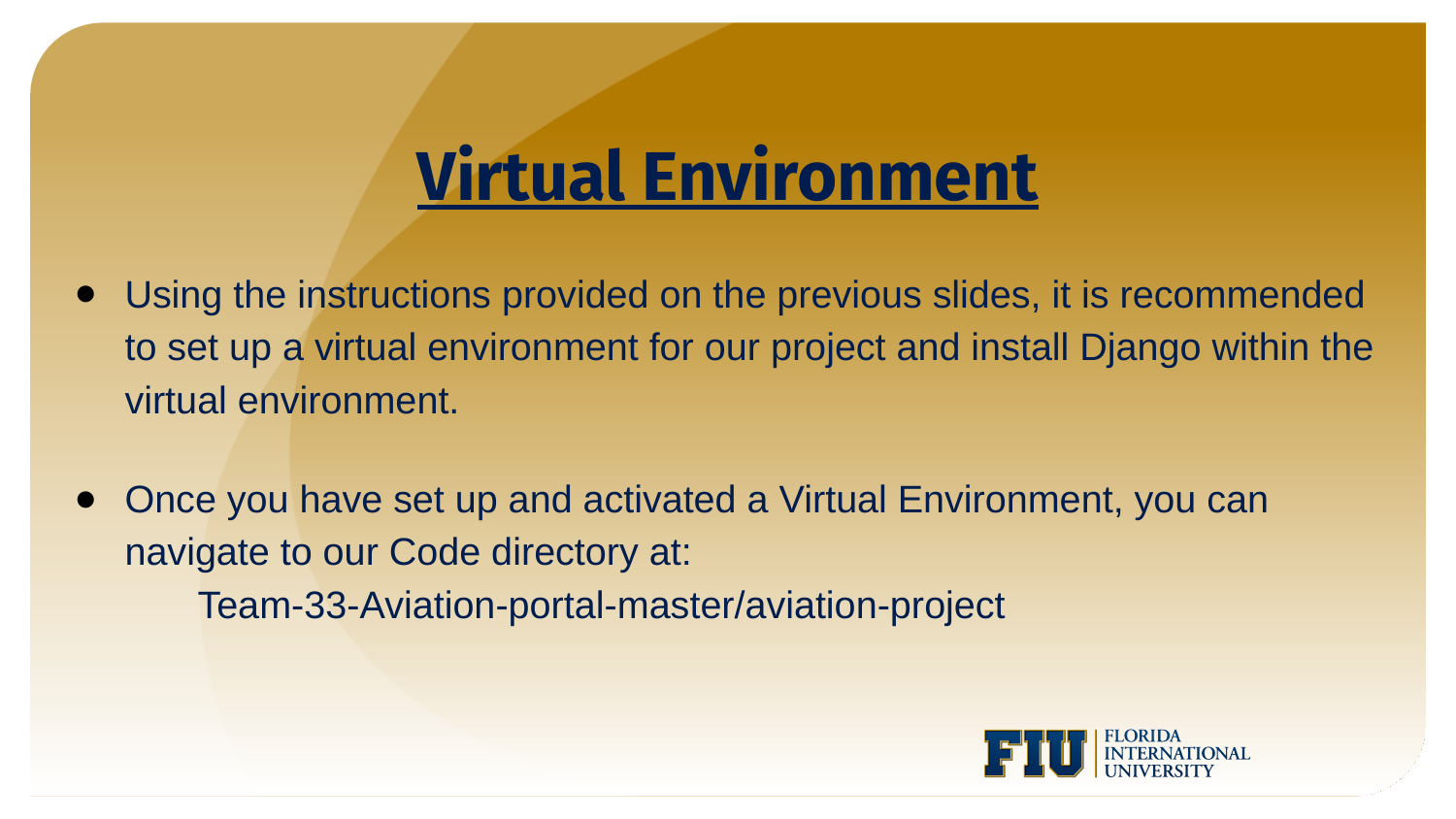

Virtual Environment
Using the instructions provided on the previous slides, it is recommended to set up a virtual environment for our project and install Django within the virtual environment.
Once you have set up and activated a Virtual Environment, you can navigate to our Code directory at:
Team-33-Aviation-portal-master/aviation-project